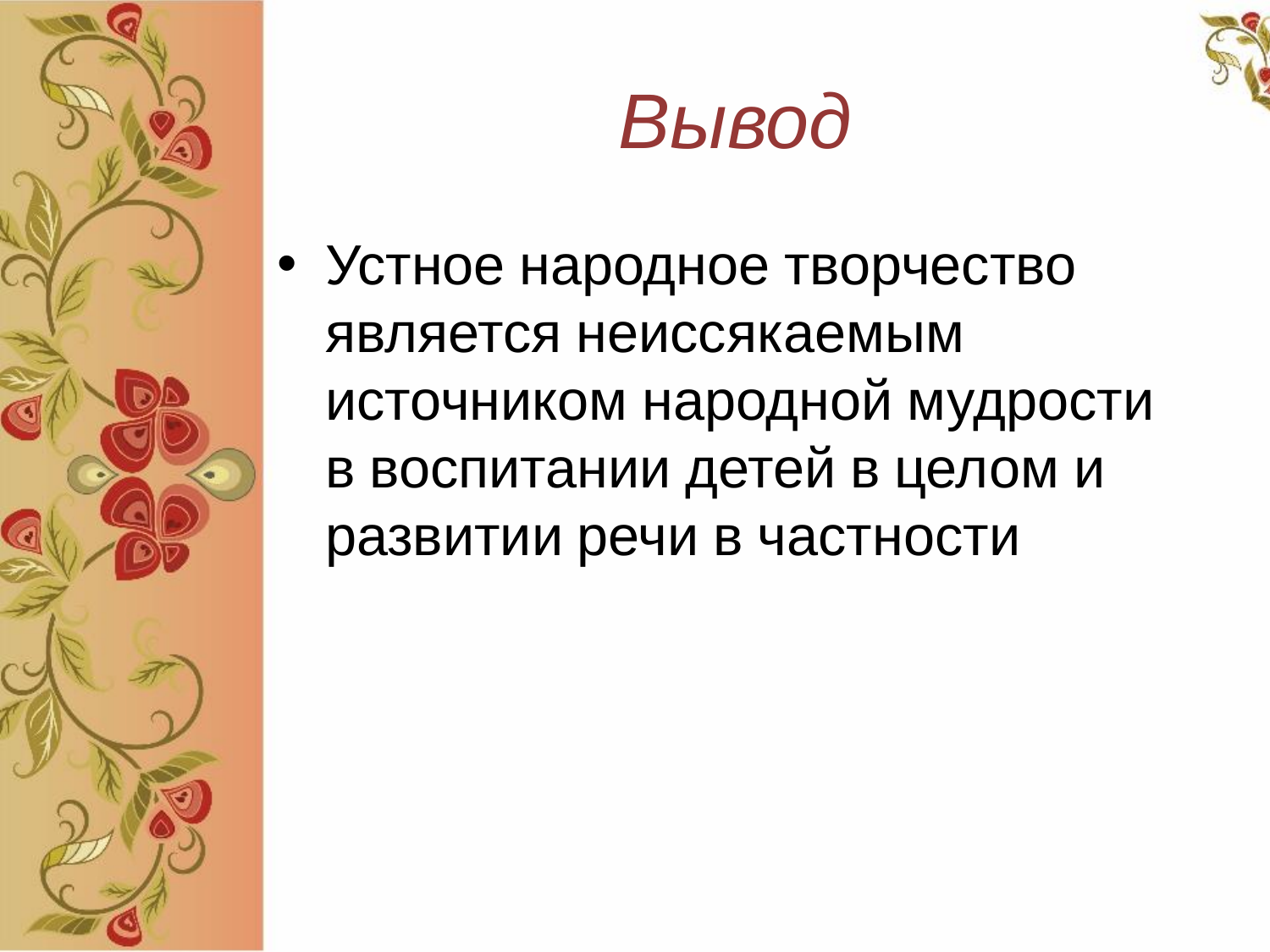

# Вывод
Устное народное творчество является неиссякаемым источником народной мудрости в воспитании детей в целом и развитии речи в частности